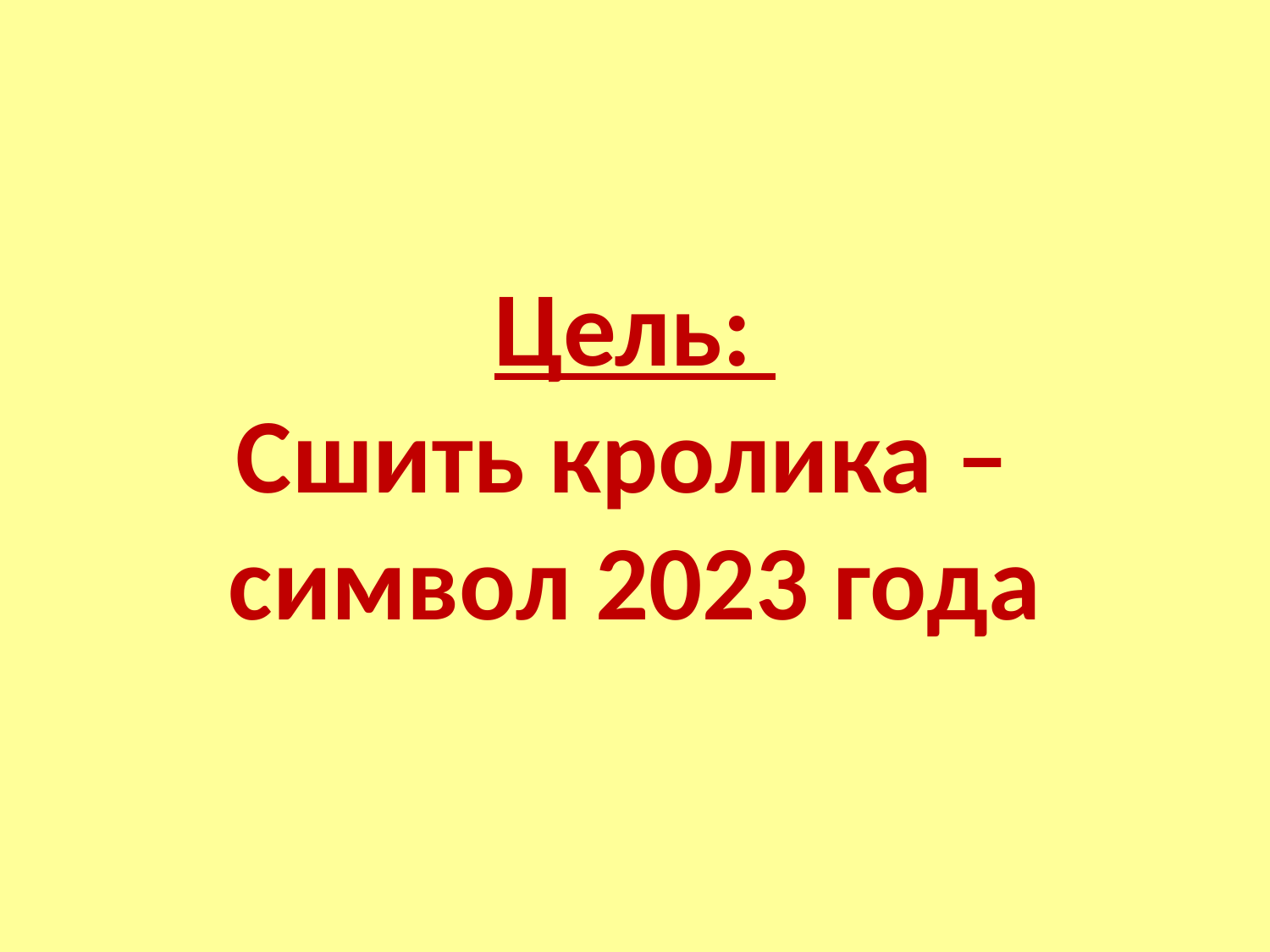

# Цель: Сшить кролика – символ 2023 года